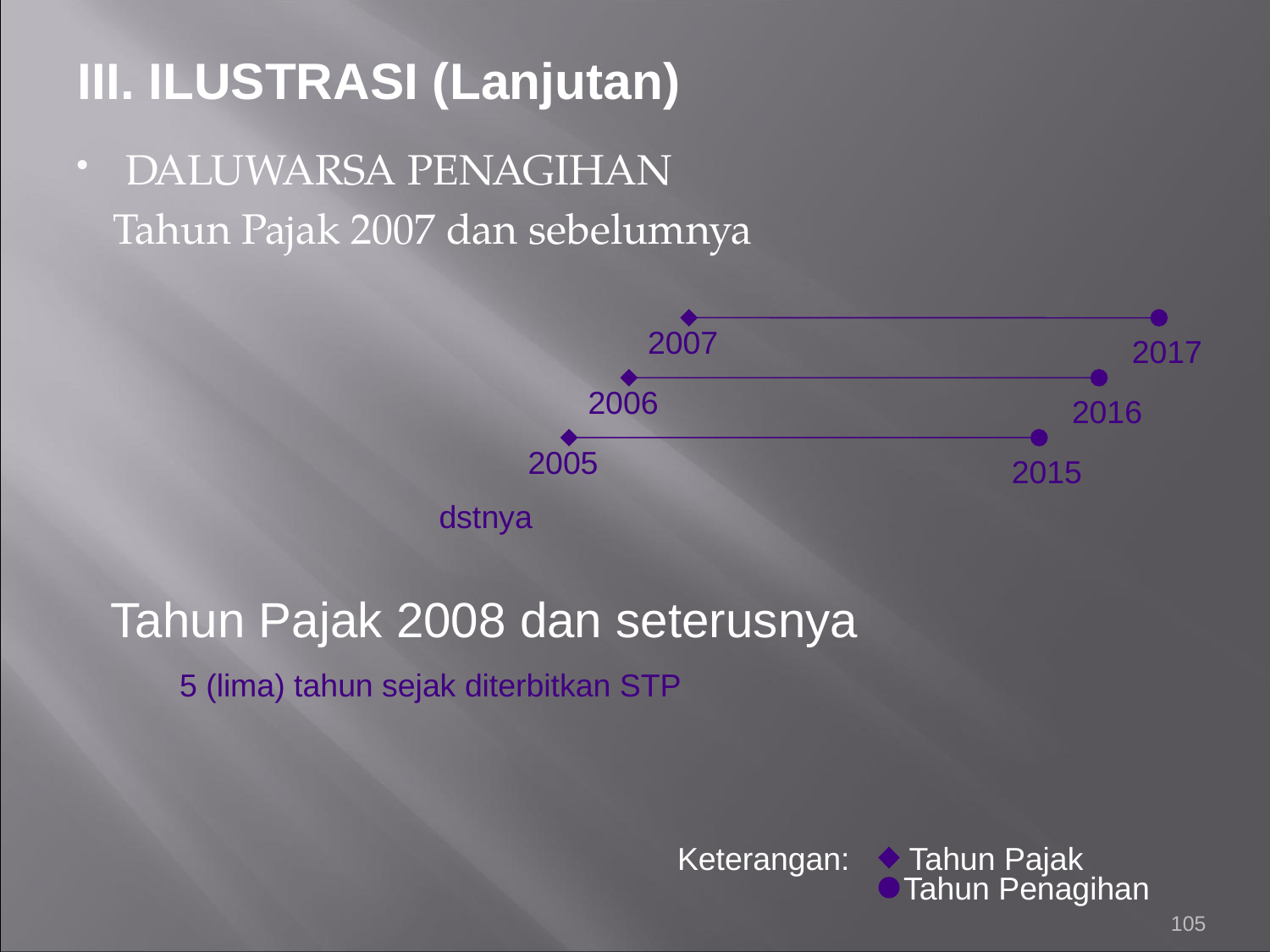

III. ILUSTRASI (Lanjutan)
DALUWARSA PENAGIHAN
Tahun Pajak 2007 dan sebelumnya
2007

2017
2006

2016
2005

2015
dstnya
Tahun Pajak 2008 dan seterusnya
     5 (lima) tahun sejak diterbitkan STP
Keterangan:
Tahun Pajak

Tahun Penagihan

105